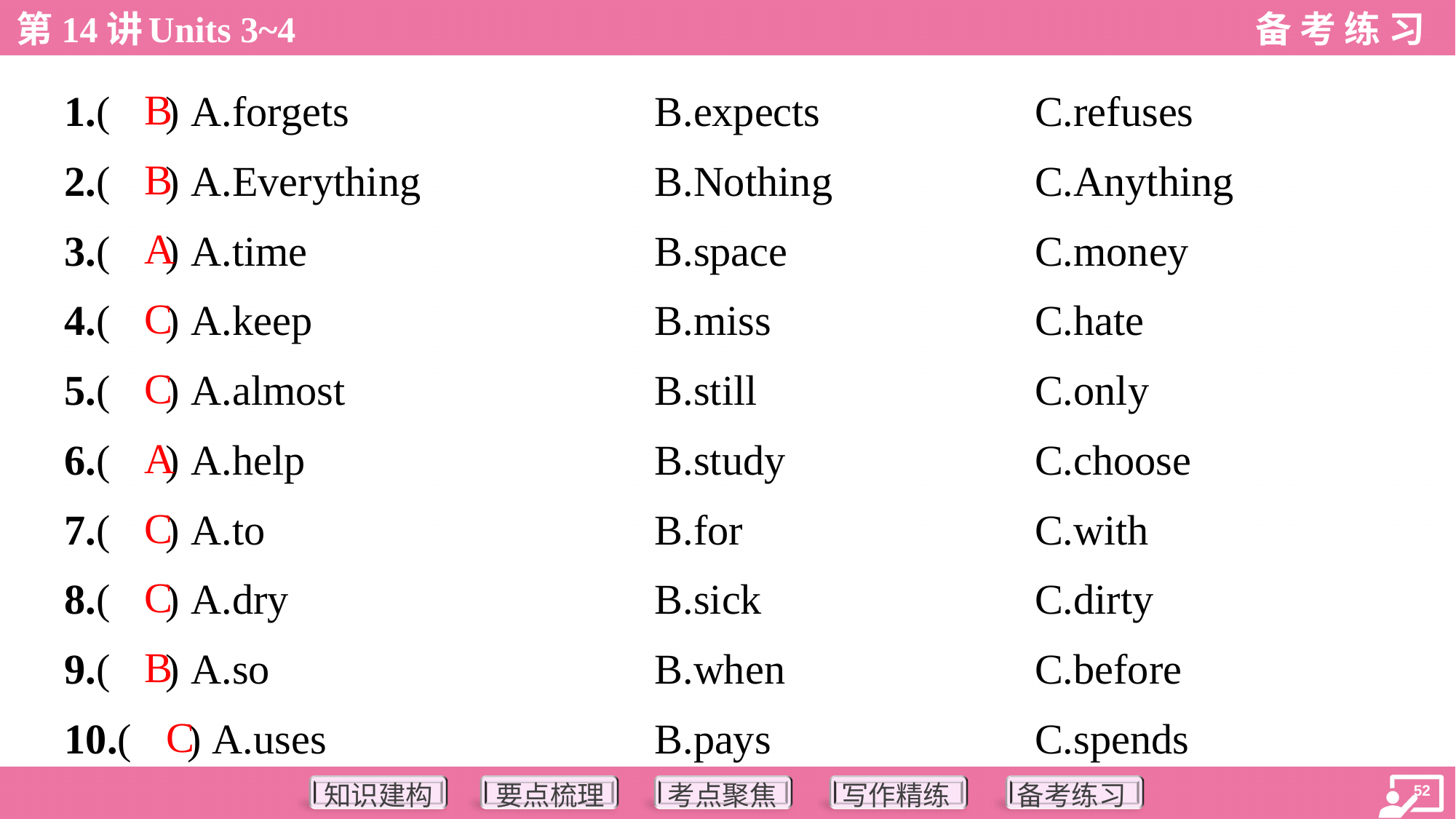

B
1.(     ) A.forgets	B.expects	C.refuses
B
2.(     ) A.Everything	B.Nothing	C.Anything
A
3.(     ) A.time	B.space	C.money
C
4.(     ) A.keep	B.miss	C.hate
C
5.(     ) A.almost	B.still	C.only
A
6.(     ) A.help	B.study	C.choose
C
7.(     ) A.to	B.for	C.with
C
8.(     ) A.dry	B.sick	C.dirty
B
9.(     ) A.so	B.when	C.before
C
10.(     ) A.uses	B.pays	C.spends